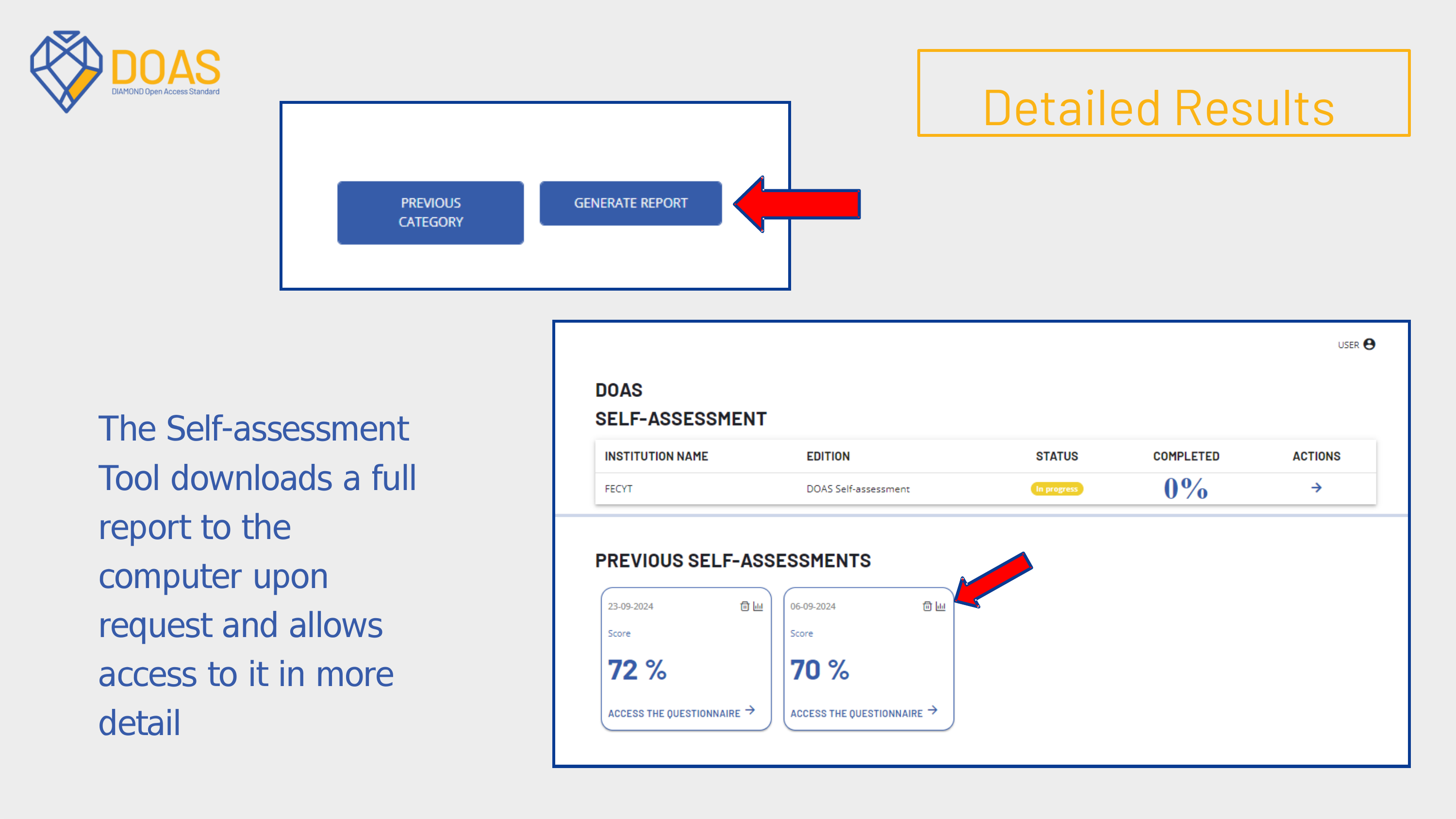

Detailed Results

The Self-assessment Tool downloads a full report to the computer upon request and allows access to it in more detail